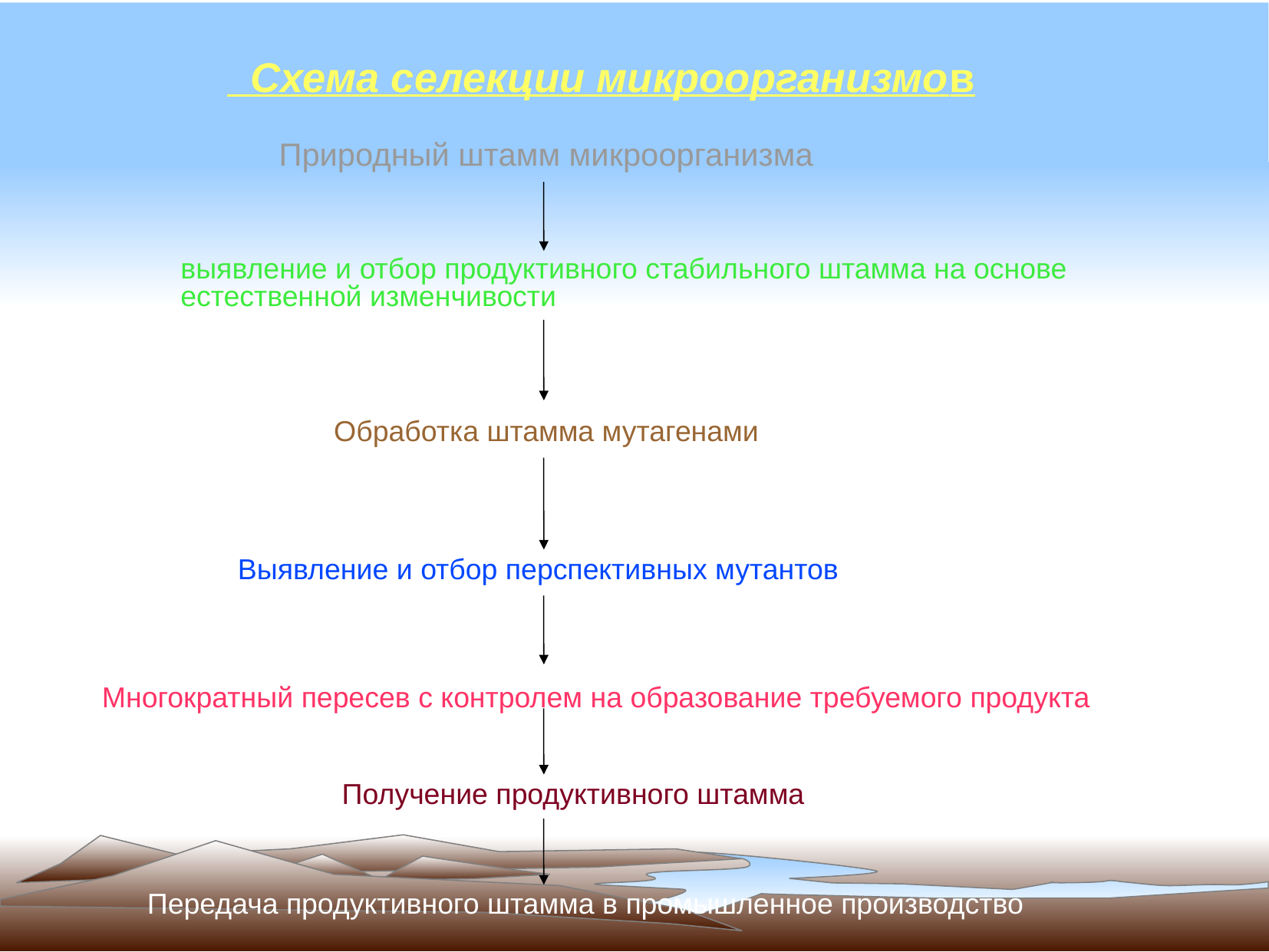

Схема селекции микроорганизмов
     Природный штамм микроорганизма

выявление и отбор продуктивного стабильного штамма на основе
естественной изменчивости

Обработка штамма мутагенами

Выявление и отбор перспективных мутантов

Многократный пересев с контролем на образование требуемого продукта

Получение продуктивного штамма

Передача продуктивного штамма в промышленное производство